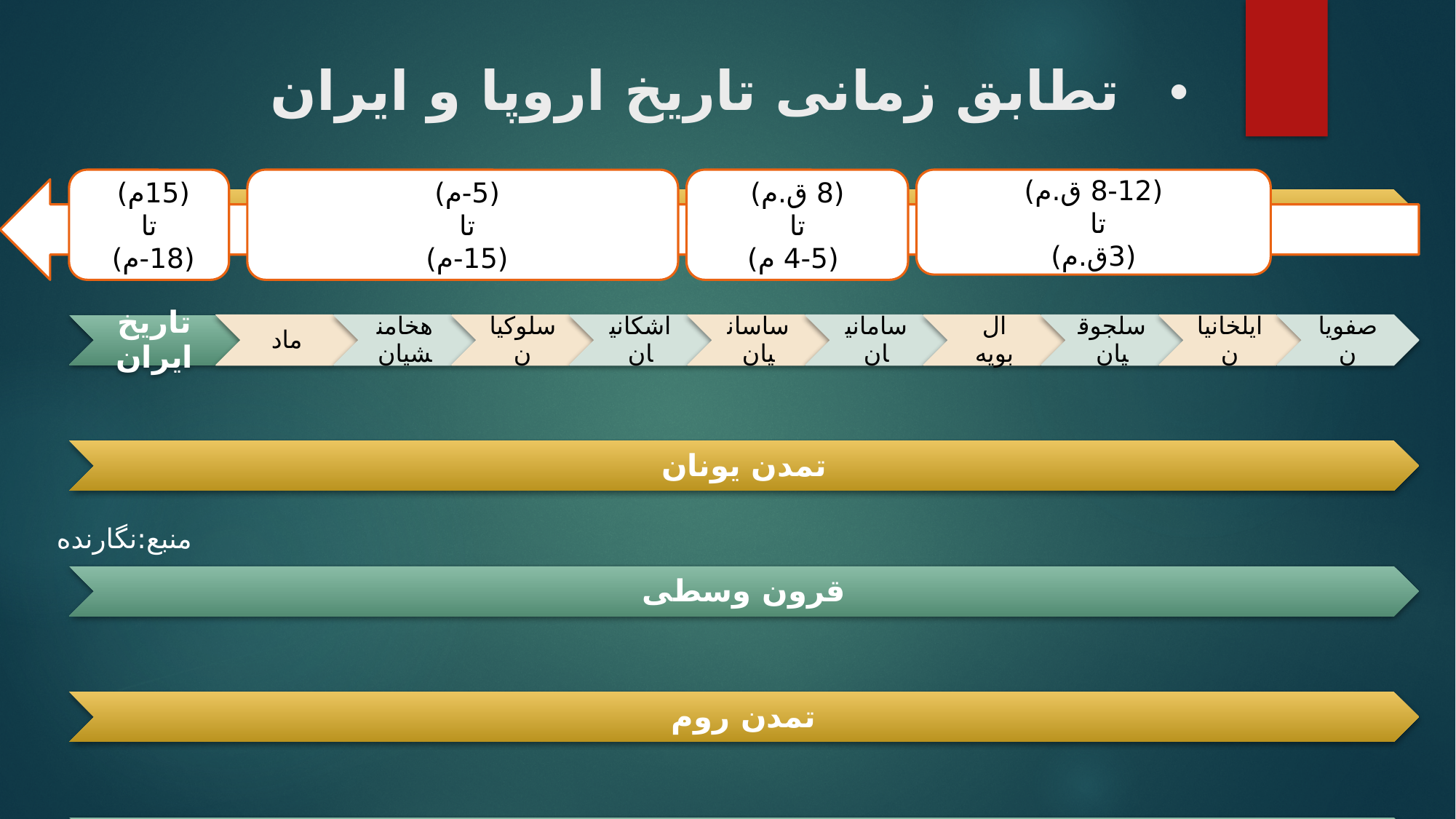

# تطابق زمانی تاریخ اروپا و ایران
تاریخ ایران
ماد
هخامنشیان
تاریخ اروپا
سلوکیان
اشکانیان
ساسانیان
سامانیان
ال بویه
سلجوقیان
ایلخانیان
صفویان
تمدن یونان
تمدن روم
قرون وسطی
(15م)
تا
(18-م)
(5-م)
تا
(15-م)
(8 ق.م)
تا
 (4-5 م)
 (8-12 ق.م)
تا
(3ق.م)

منبع:نگارنده